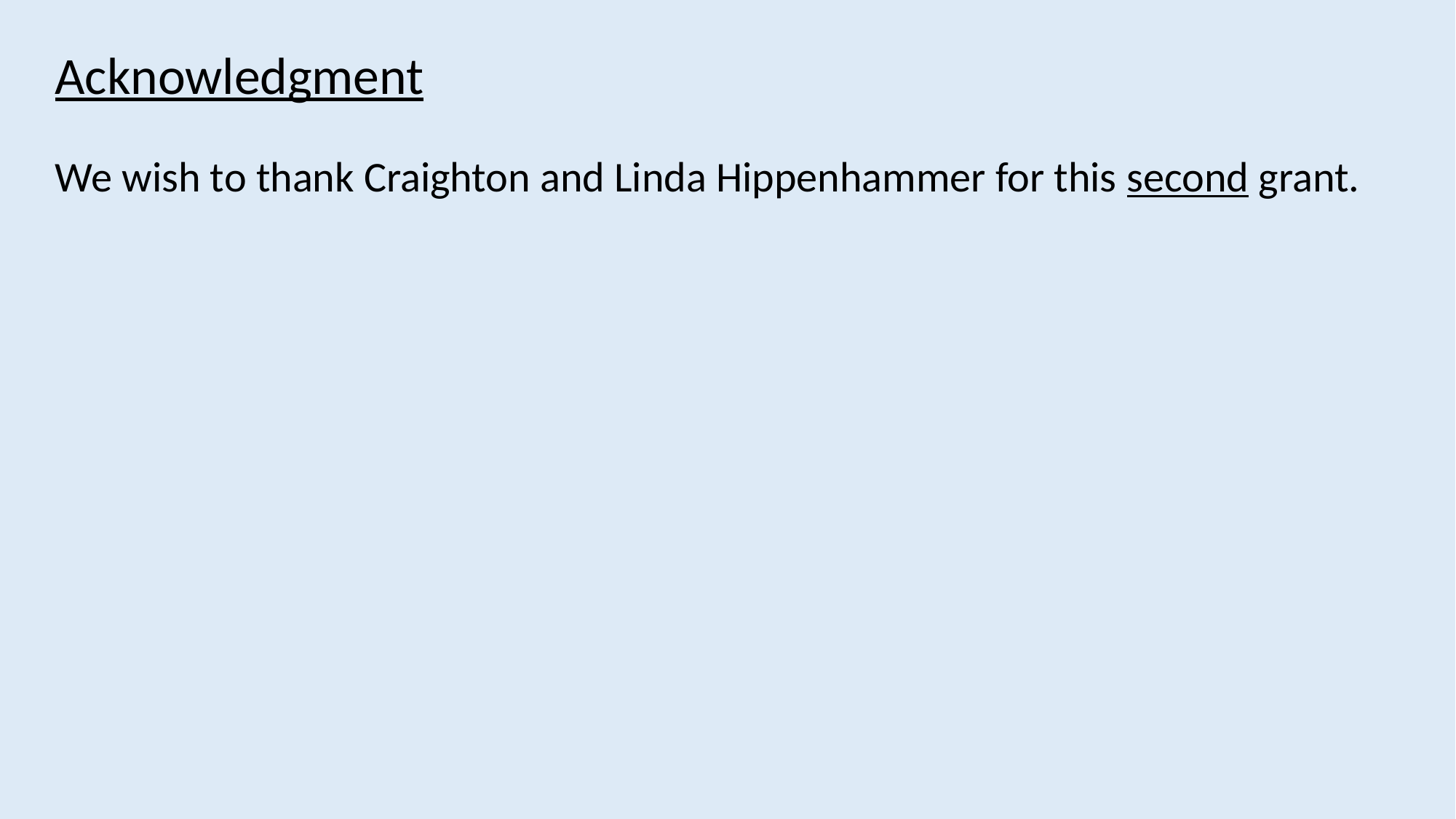

# Acknowledgment
We wish to thank Craighton and Linda Hippenhammer for this second grant.